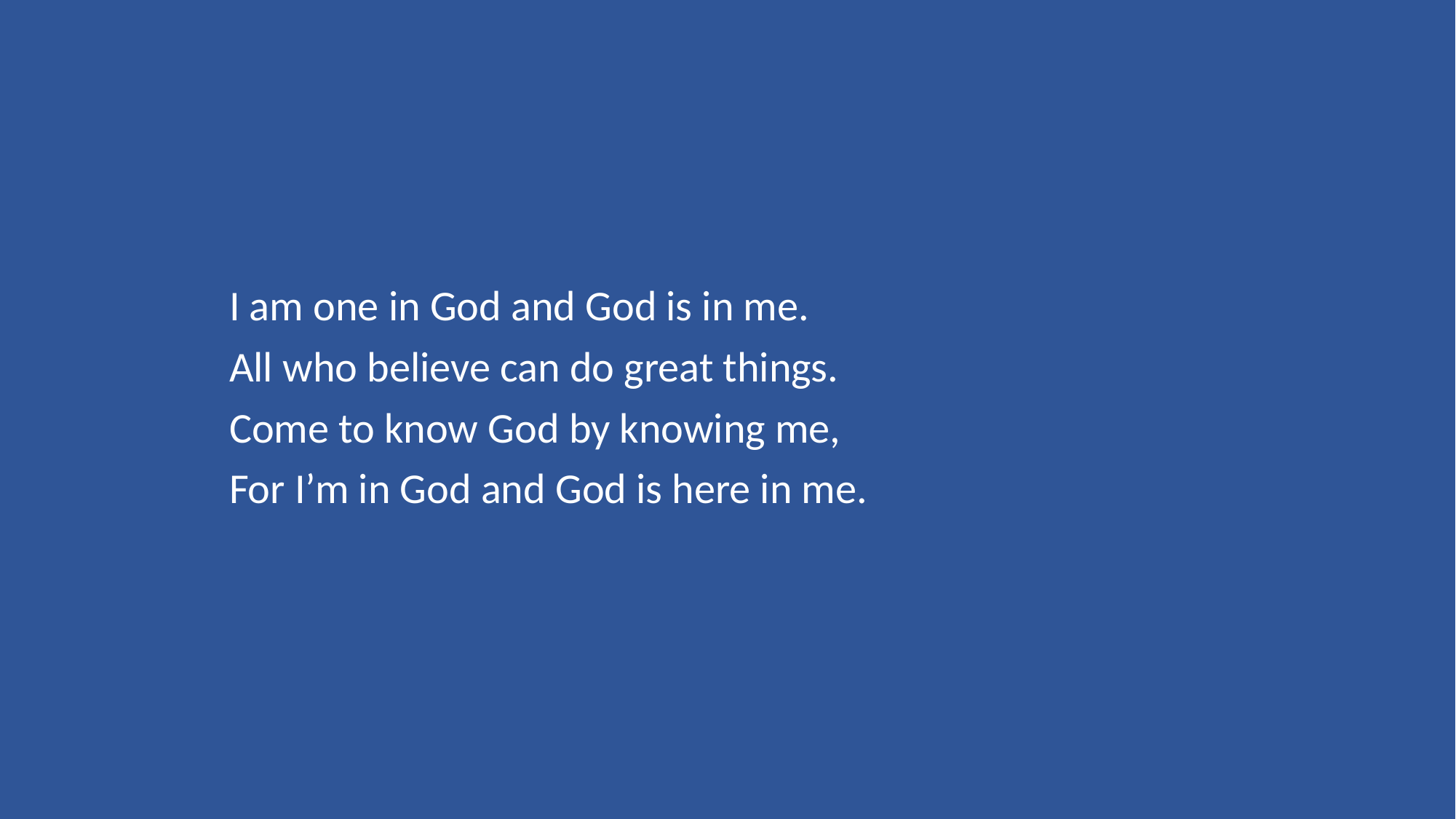

I am one in God and God is in me.
All who believe can do great things.
Come to know God by knowing me,
For I’m in God and God is here in me.